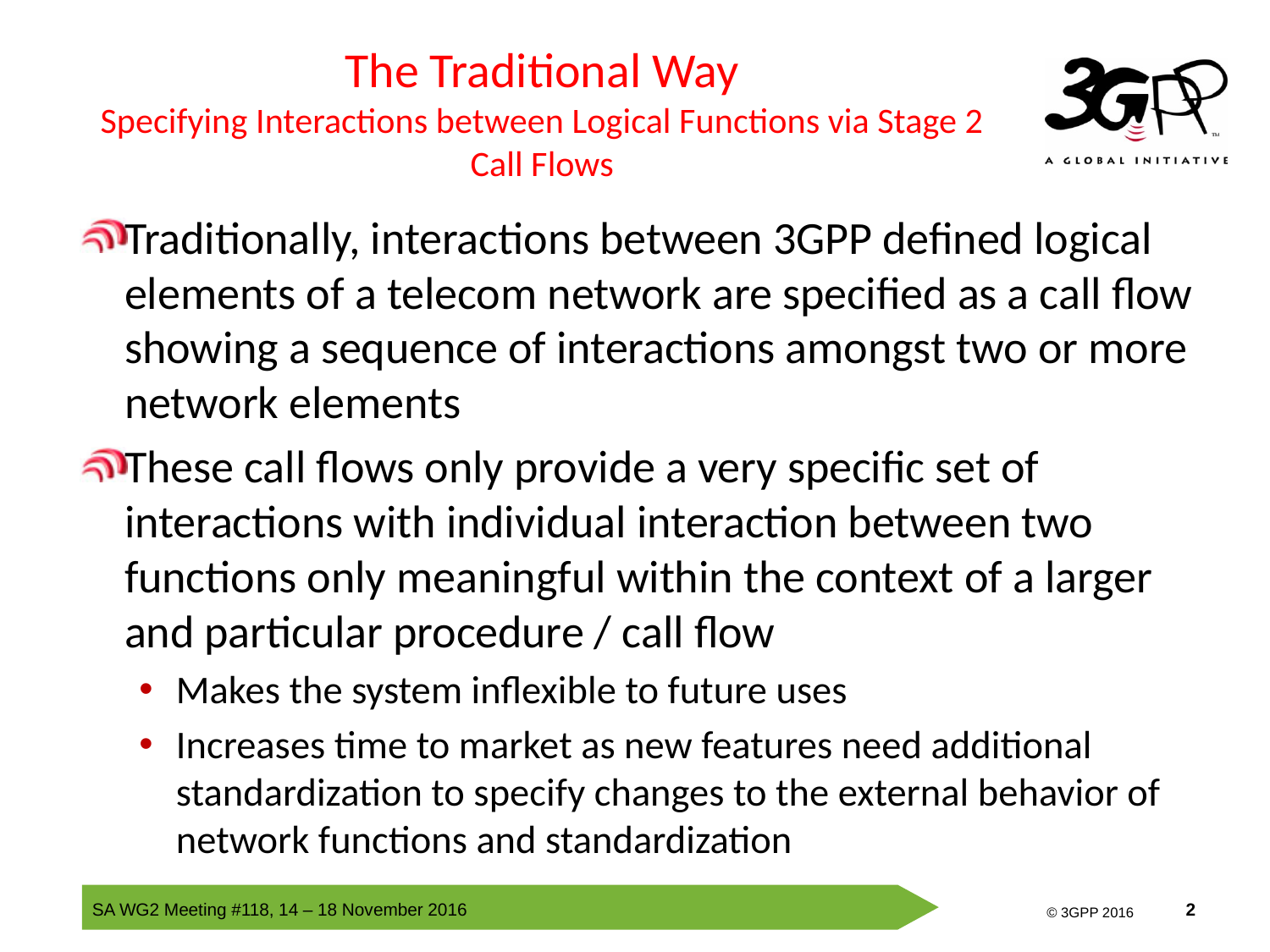

# The Traditional Way Specifying Interactions between Logical Functions via Stage 2 Call Flows
Traditionally, interactions between 3GPP defined logical elements of a telecom network are specified as a call flow showing a sequence of interactions amongst two or more network elements
These call flows only provide a very specific set of interactions with individual interaction between two functions only meaningful within the context of a larger and particular procedure / call flow
Makes the system inflexible to future uses
Increases time to market as new features need additional standardization to specify changes to the external behavior of network functions and standardization